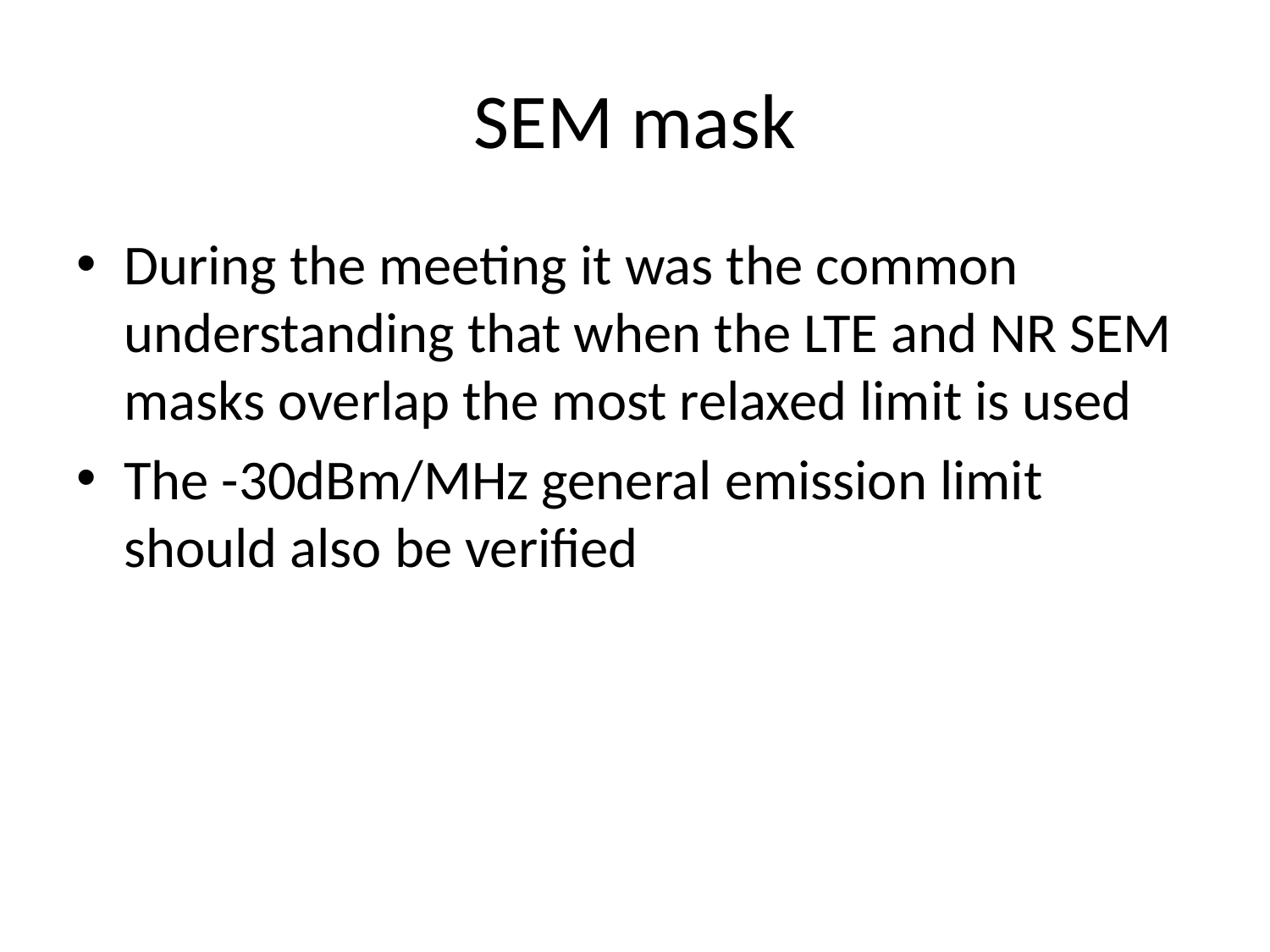

# SEM mask
During the meeting it was the common understanding that when the LTE and NR SEM masks overlap the most relaxed limit is used
The -30dBm/MHz general emission limit should also be verified